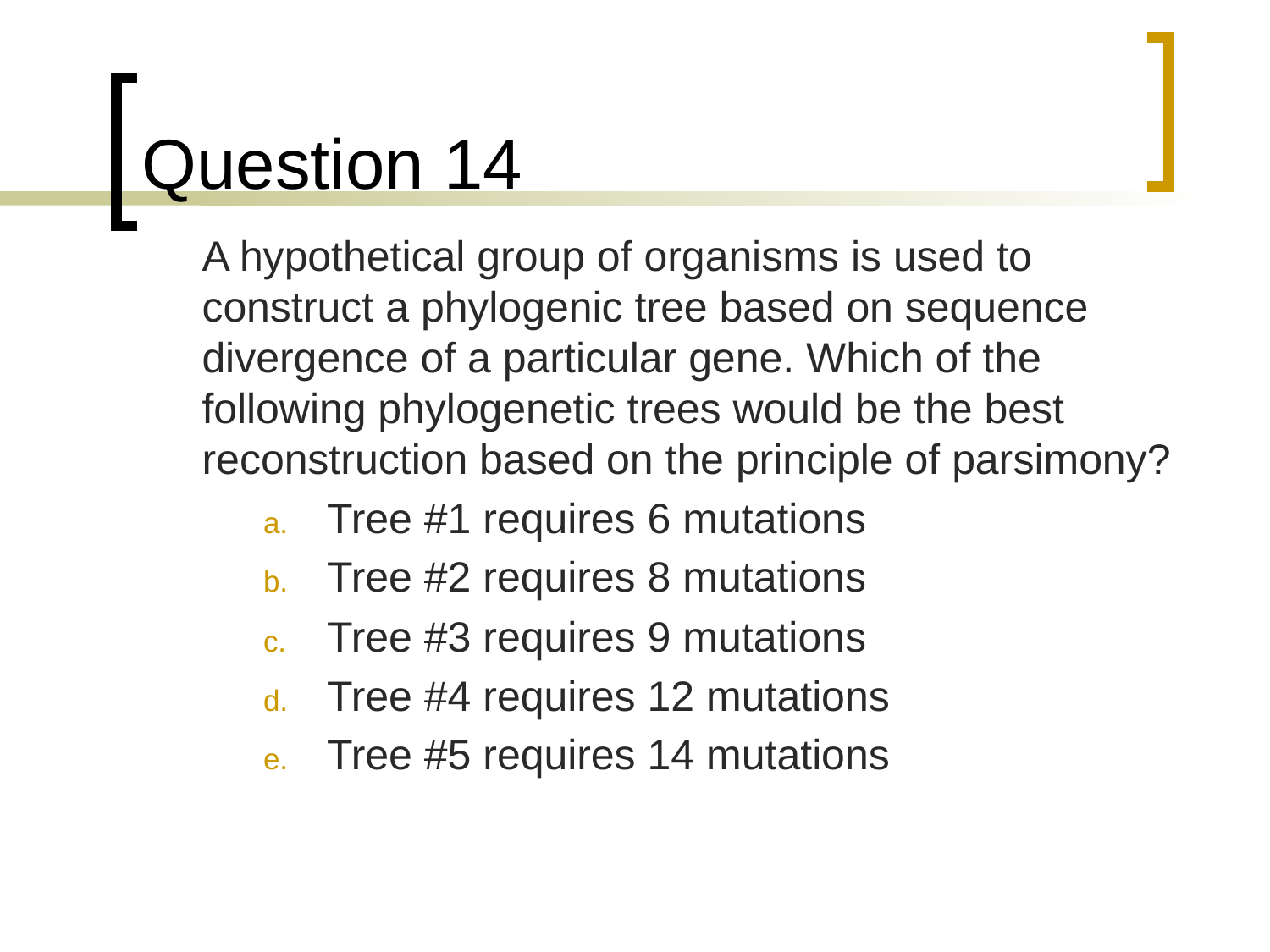

# Question 14
	A hypothetical group of organisms is used to construct a phylogenic tree based on sequence divergence of a particular gene. Which of the following phylogenetic trees would be the best reconstruction based on the principle of parsimony?
Tree #1 requires 6 mutations
Tree #2 requires 8 mutations
Tree #3 requires 9 mutations
Tree #4 requires 12 mutations
Tree #5 requires 14 mutations